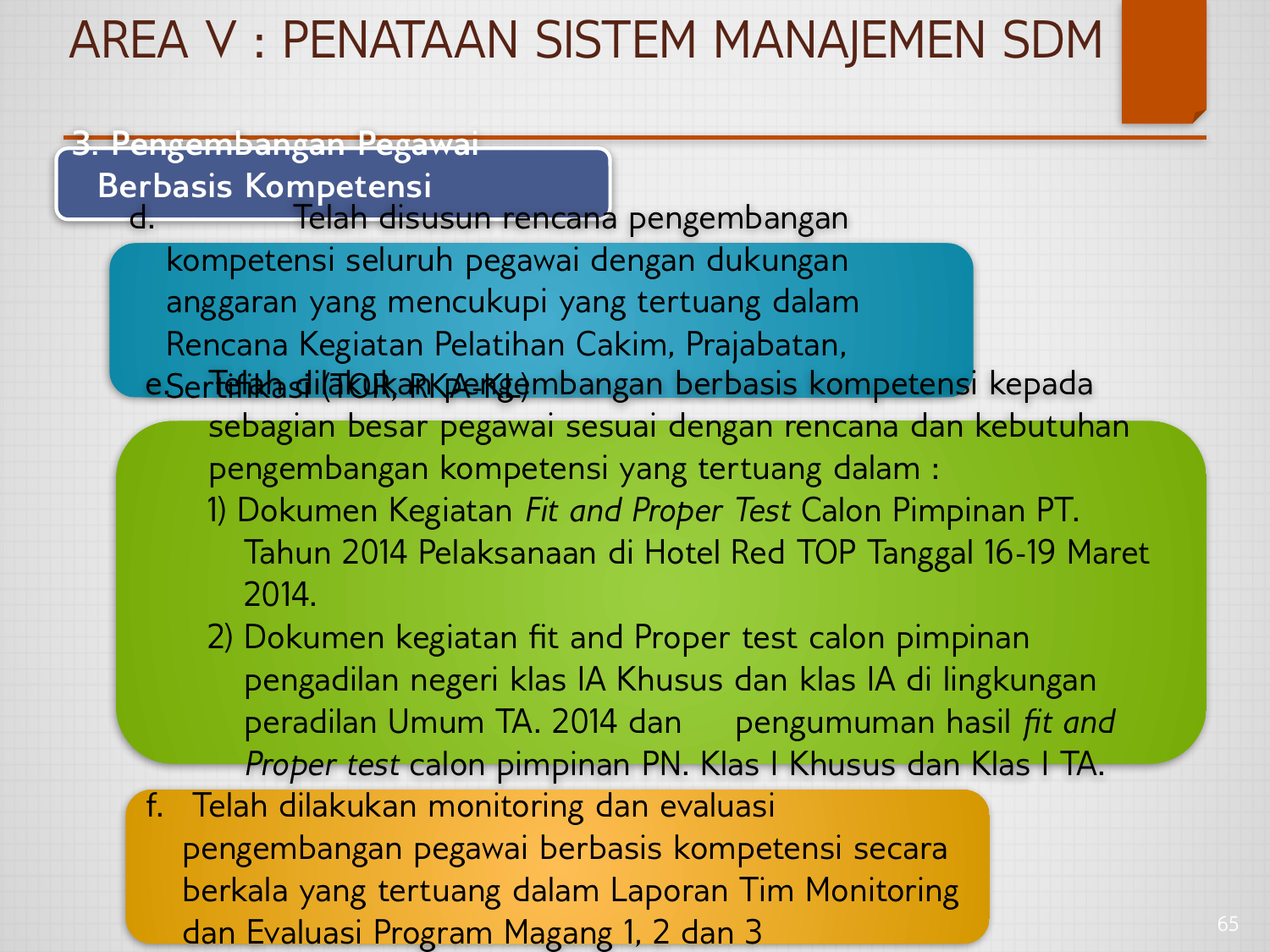

# AREA V : PENATAAN SISTEM MANAJEMEN SDM
3. Pengembangan Pegawai Berbasis Kompetensi

d. 	Telah disusun rencana pengembangan kompetensi seluruh pegawai dengan dukungan anggaran yang mencukupi yang tertuang dalam Rencana Kegiatan Pelatihan Cakim, Prajabatan, Sertifikasi (TOR, RKA-KL)

Telah dilakukan pengembangan berbasis kompetensi kepada sebagian besar pegawai sesuai dengan rencana dan kebutuhan pengembangan kompetensi yang tertuang dalam :
1) Dokumen Kegiatan Fit and Proper Test Calon Pimpinan PT. Tahun 2014 Pelaksanaan di Hotel Red TOP Tanggal 16-19 Maret 2014.
2) Dokumen kegiatan fit and Proper test calon pimpinan pengadilan negeri klas IA Khusus dan klas IA di lingkungan peradilan Umum TA. 2014 dan     pengumuman hasil fit and Proper test calon pimpinan PN. Klas I Khusus dan Klas I TA. 2014 Jakarta 6 November 2014
f. 	 Telah dilakukan monitoring dan evaluasi pengembangan pegawai berbasis kompetensi secara berkala yang tertuang dalam Laporan Tim Monitoring dan Evaluasi Program Magang 1, 2 dan 3
65